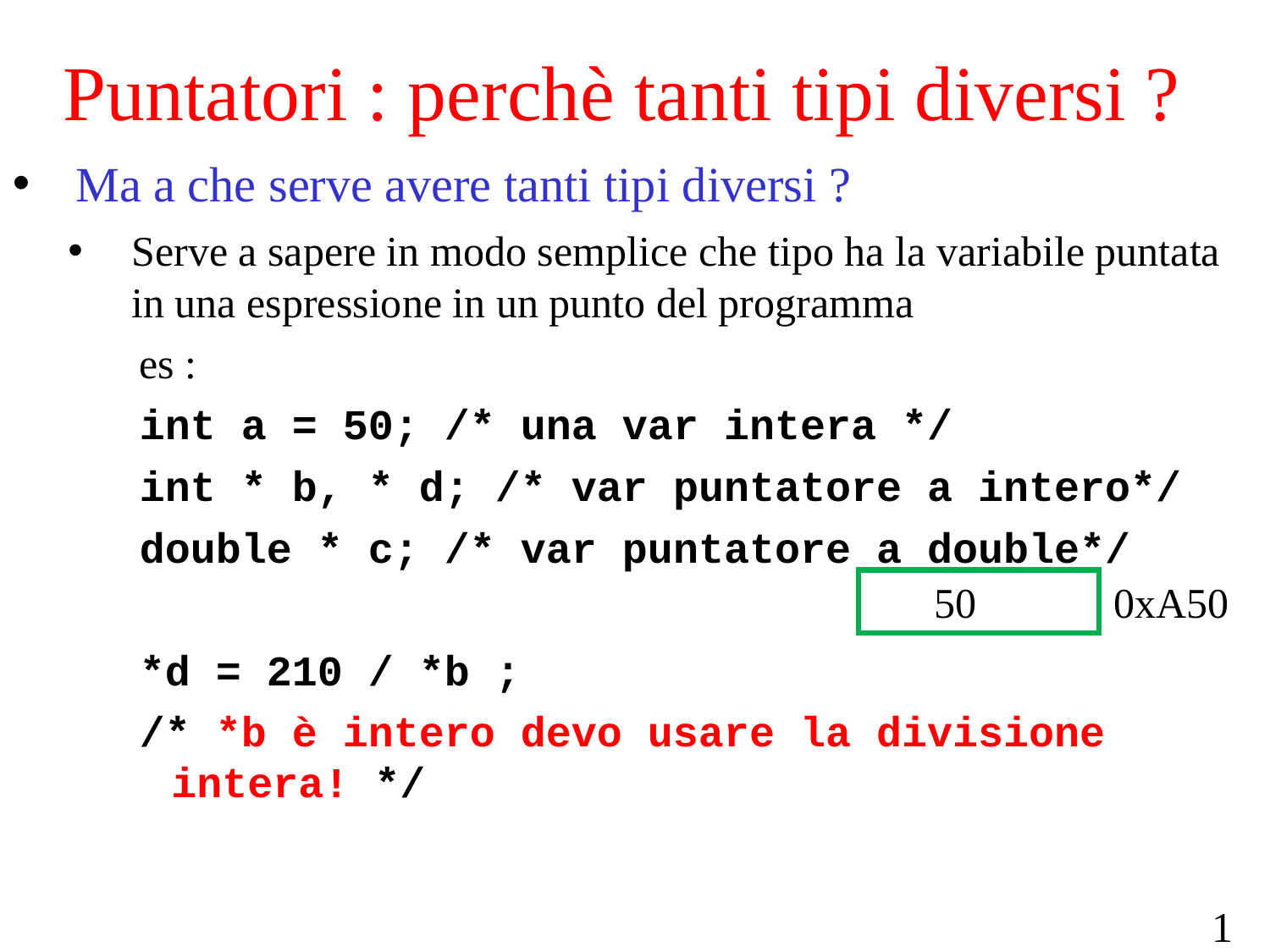

# Puntatori : perchè tanti tipi diversi ?
Ma a che serve avere tanti tipi diversi ?
Serve a sapere in modo semplice che tipo ha la variabile puntata in una espressione in un punto del programma
es :
int a = 50; /* una var intera */
int * b, * d; /* var puntatore a intero*/
double * c; /* var puntatore a double*/

*d = 210 / *b ;
/* *b è intero devo usare la divisione intera! */
0xA50
      50       5
14